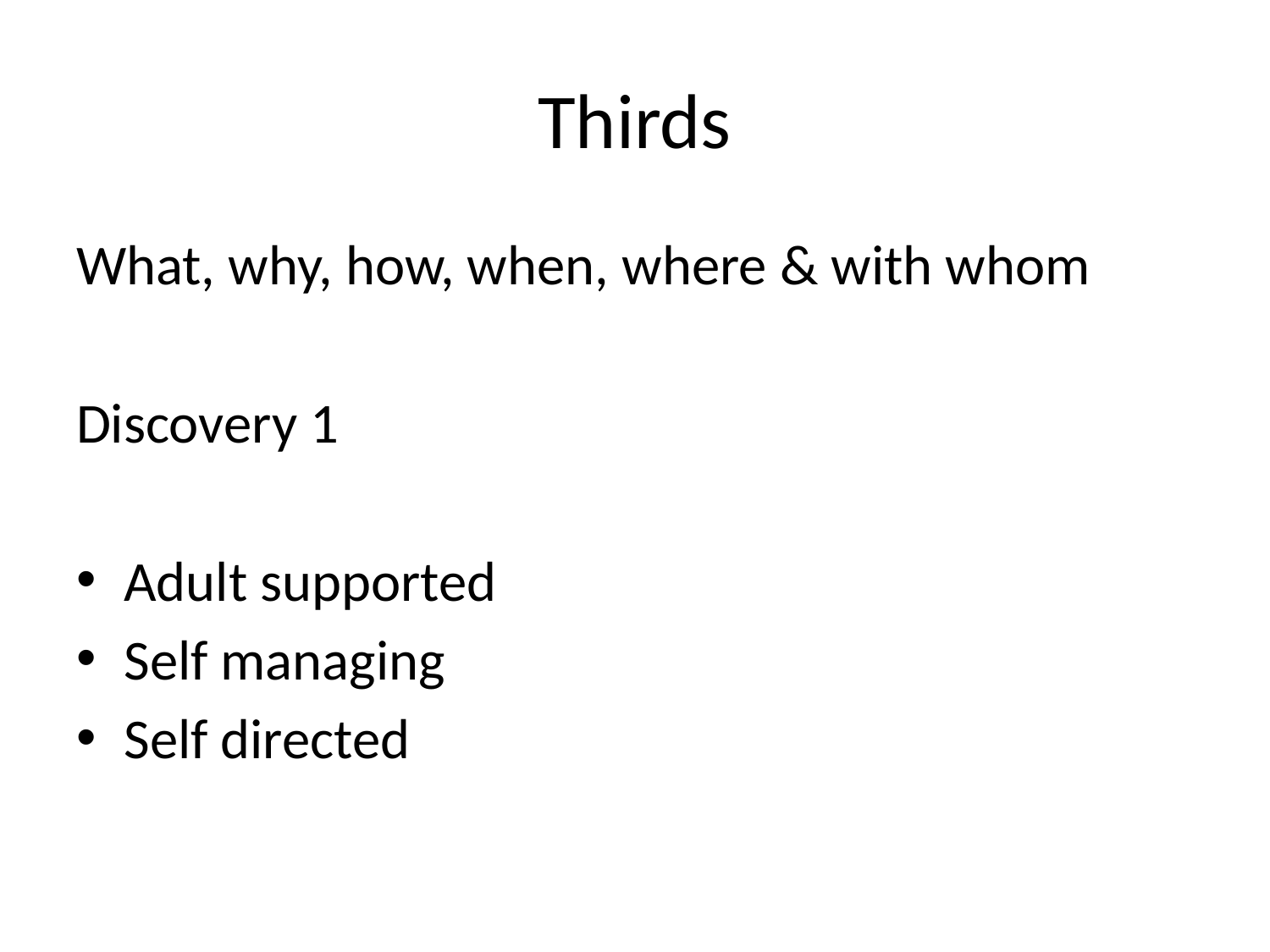

# Thirds
What, why, how, when, where & with whom

Discovery 1

Adult supported
Self managing
Self directed